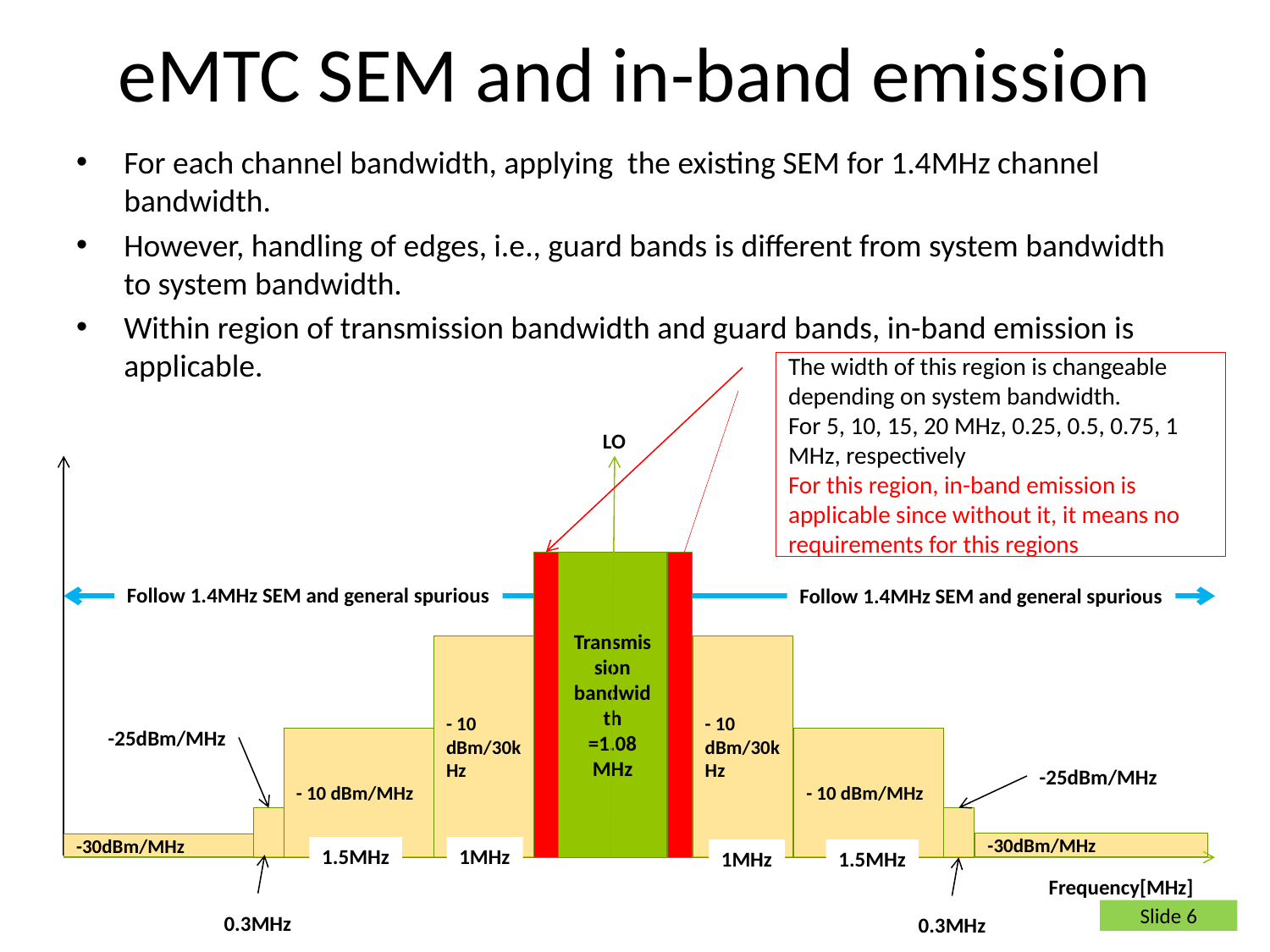

# eMTC SEM and in-band emission
For each channel bandwidth, applying  the existing SEM for 1.4MHz channel bandwidth.
However, handling of edges, i.e., guard bands is different from system bandwidth to system bandwidth.
Within region of transmission bandwidth and guard bands, in-band emission is applicable.

The width of this region is changeable depending on system bandwidth.
For 5, 10, 15, 20 MHz, 0.25, 0.5, 0.75, 1 MHz, respectively
For this region, in-band emission is applicable since without it, it means no requirements for this regions
LO

Transmission bandwidth
=1.08 MHz

Follow 1.4MHz SEM and general spurious
Follow 1.4MHz SEM and general spurious
- 10 dBm/30kHz
- 10 dBm/30kHz
-25dBm/MHz
- 10 dBm/MHz
- 10 dBm/MHz
-25dBm/MHz

-30dBm/MHz
-30dBm/MHz
1.5MHz
1MHz
1MHz
1.5MHz
Frequency[MHz]
0.3MHz
0.3MHz